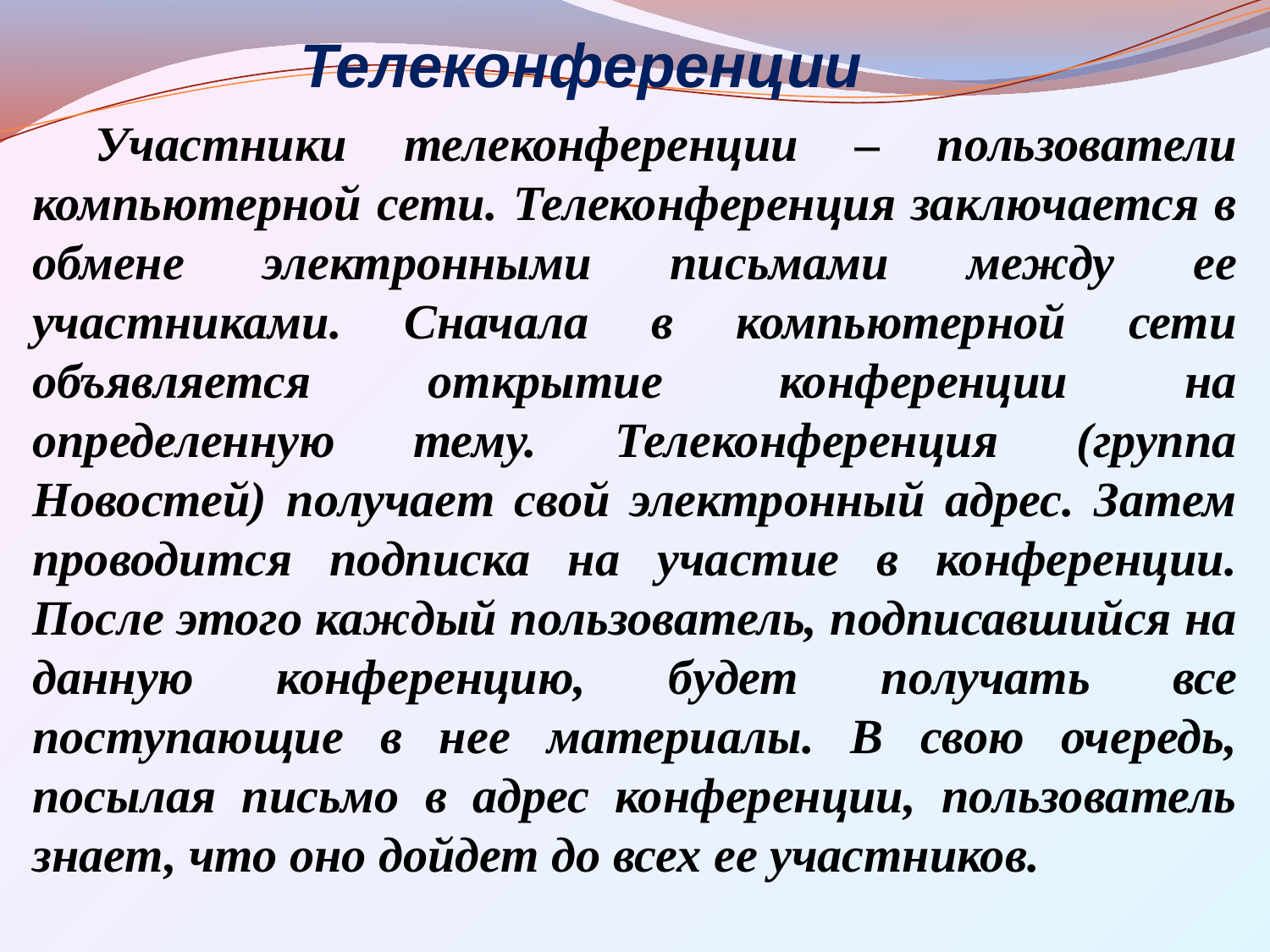

Телеконференции
Участники телеконференции – пользователи компьютерной сети. Телеконференция заключается в обмене электронными письмами между ее участниками. Сначала в компьютерной сети объявляется открытие конференции на определенную тему. Телеконференция (группа Новостей) получает свой электронный адрес. Затем проводится подписка на участие в конференции. После этого каждый пользователь, подписавшийся на данную конференцию, будет получать все поступающие в нее материалы. В свою очередь, посылая письмо в адрес конференции, пользователь знает, что оно дойдет до всех ее участников.